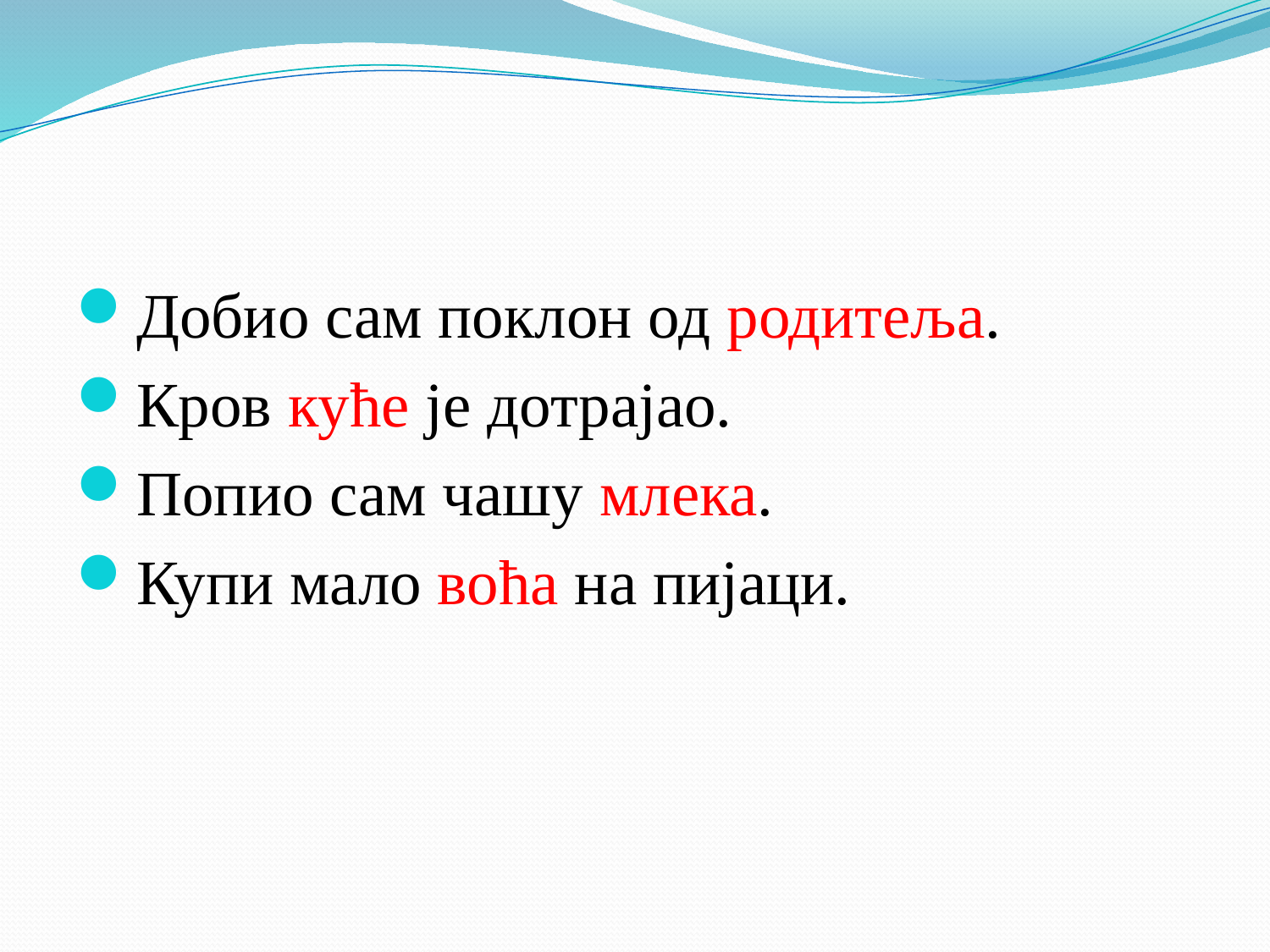

#
Добио сам поклон од родитеља.
Кров куће је дотрајао.
Попио сам чашу млека.
Купи мало воћа на пијаци.